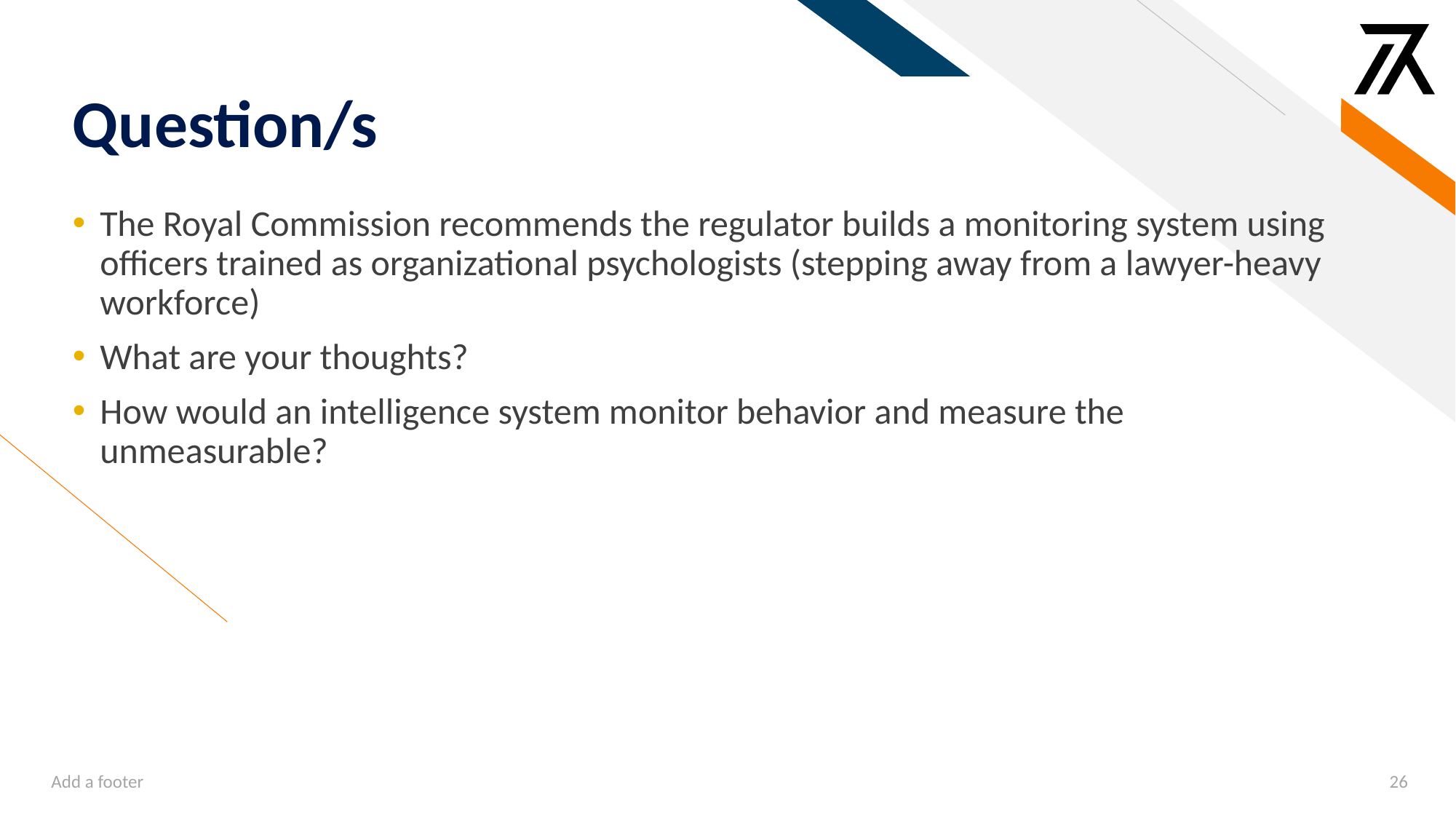

# Question/s
The Royal Commission recommends the regulator builds a monitoring system using officers trained as organizational psychologists (stepping away from a lawyer-heavy workforce)
What are your thoughts?
How would an intelligence system monitor behavior and measure the unmeasurable?
Add a footer
26